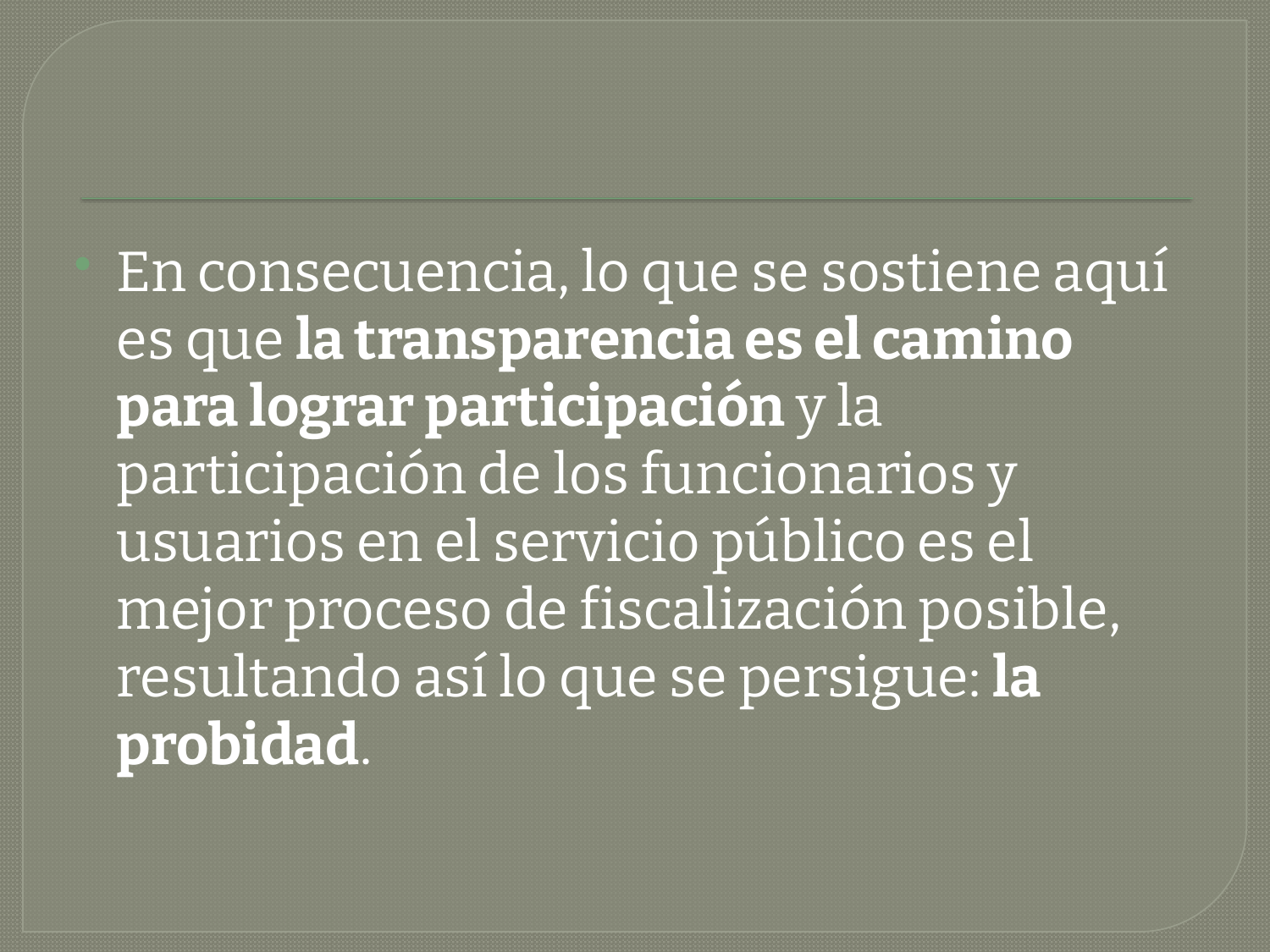

En consecuencia, lo que se sostiene aquí es que la transparencia es el camino para lograr participación y la participación de los funcionarios y usuarios en el servicio público es el mejor proceso de fiscalización posible, resultando así lo que se persigue: la probidad.